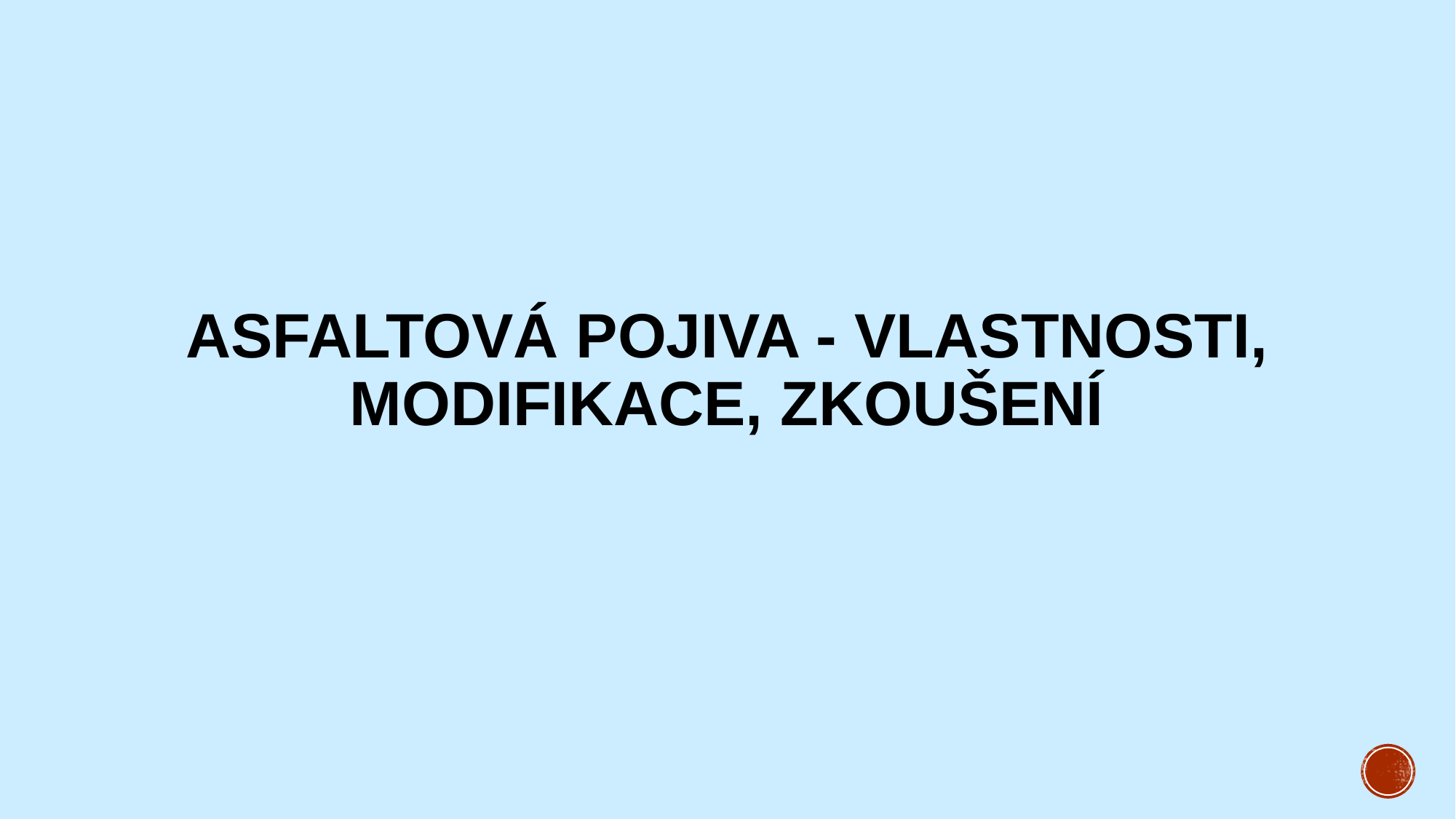

# Asfaltová pojiva - vlastnosti, modifikace, zkoušení